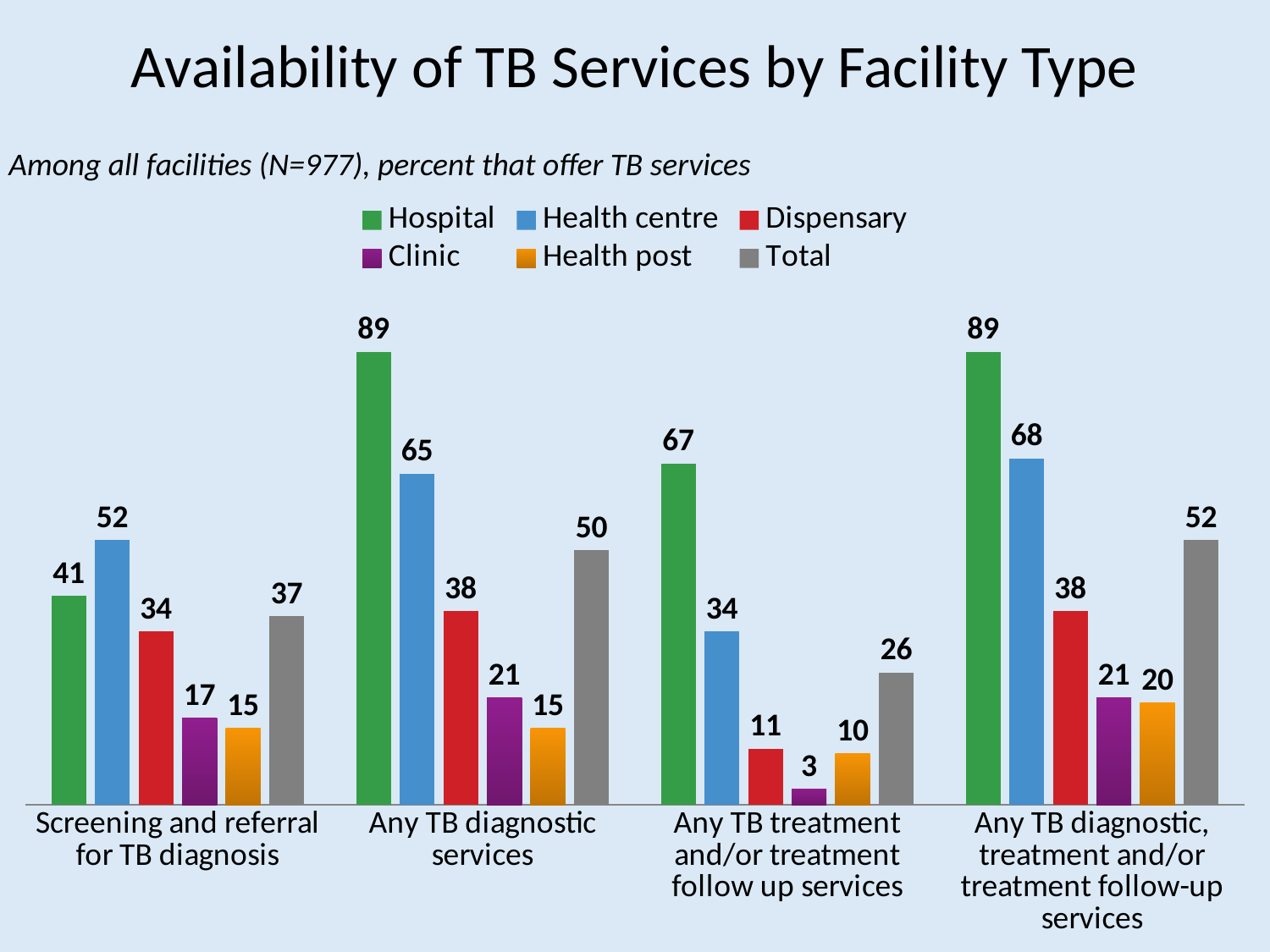

# Availability of TB Services by Facility Type
Among all facilities (N=977), percent that offer TB services

### Chart

| Category | Hospital | Health centre | Dispensary | Clinic | Health post | Total |
|---|---|---|---|---|---|---|
| Screening and referral for TB diagnosis | 41.0 | 52.0 | 34.0 | 17.0 | 15.0 | 37.0 |
| Any TB diagnostic services | 89.0 | 65.0 | 38.0 | 21.0 | 15.0 | 50.0 |
| Any TB treatment and/or treatment follow up services | 67.0 | 34.0 | 11.0 | 3.0 | 10.0 | 26.0 |
| Any TB diagnostic, treatment and/or treatment follow-up services | 89.0 | 68.0 | 38.0 | 21.0 | 20.0 | 52.0 |